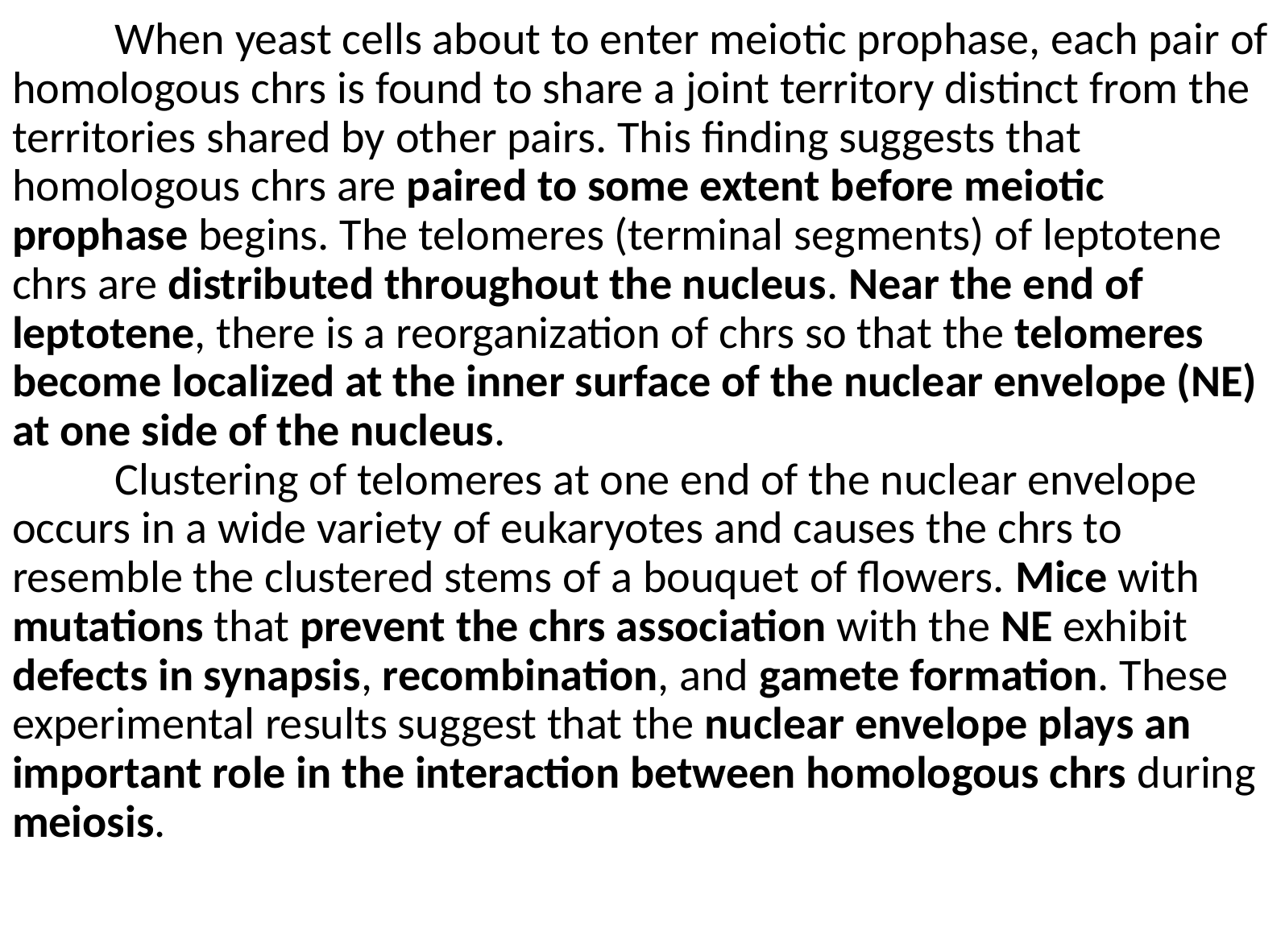

When yeast cells about to enter meiotic prophase, each pair of homologous chrs is found to share a joint territory distinct from the territories shared by other pairs. This finding suggests that homologous chrs are paired to some extent before meiotic prophase begins. The telomeres (terminal segments) of leptotene chrs are distributed throughout the nucleus. Near the end of leptotene, there is a reorganization of chrs so that the telomeres become localized at the inner surface of the nuclear envelope (NE) at one side of the nucleus.
          Clustering of telomeres at one end of the nuclear envelope occurs in a wide variety of eukaryotes and causes the chrs to resemble the clustered stems of a bouquet of flowers. Mice with mutations that prevent the chrs association with the NE exhibit defects in synapsis, recombination, and gamete formation. These experimental results suggest that the nuclear envelope plays an important role in the interaction between homologous chrs during meiosis.